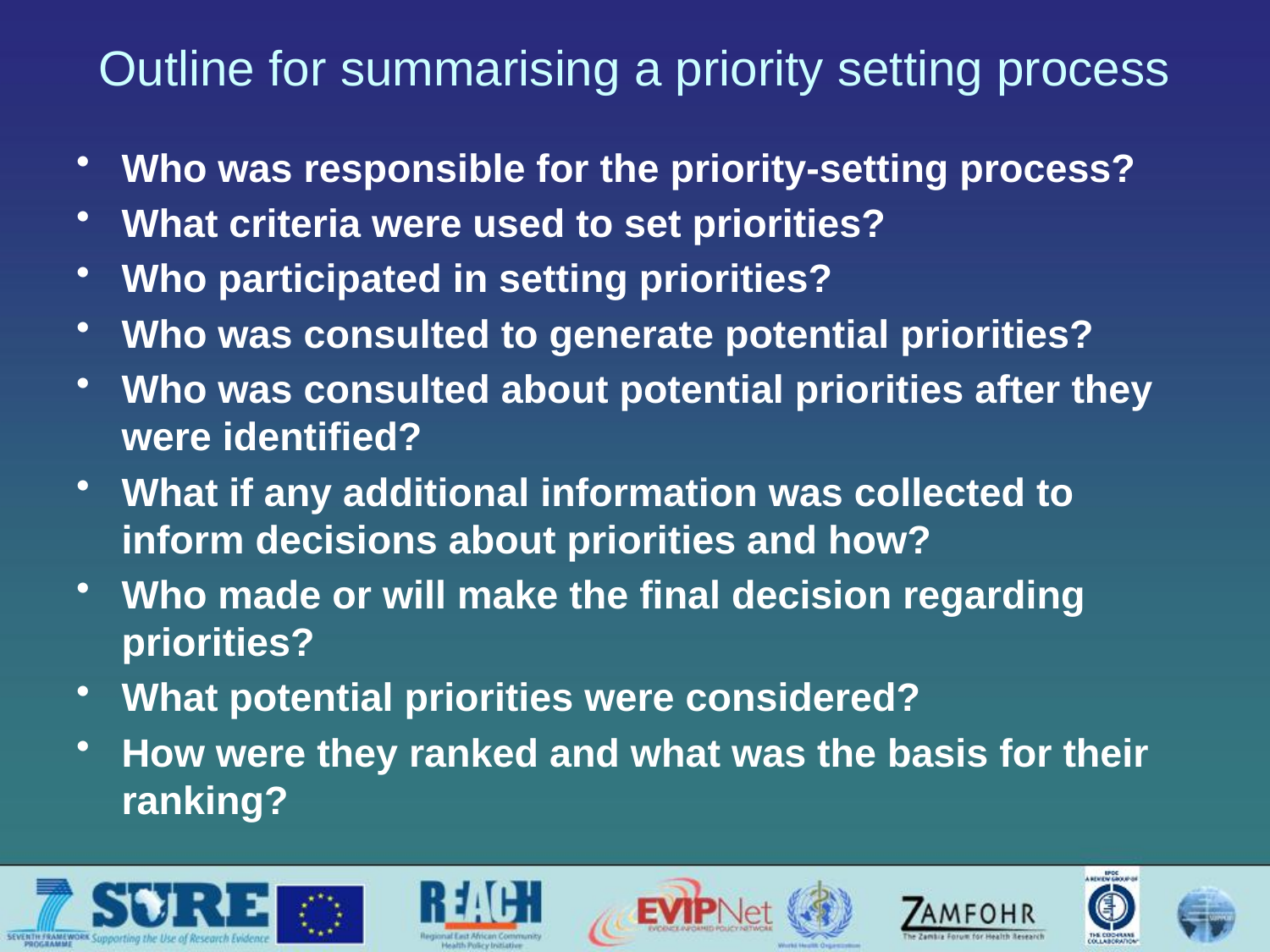

# Outline for summarising a priority setting process
Who was responsible for the priority-setting process?
What criteria were used to set priorities?
Who participated in setting priorities?
Who was consulted to generate potential priorities?
Who was consulted about potential priorities after they were identified?
What if any additional information was collected to inform decisions about priorities and how?
Who made or will make the final decision regarding priorities?
What potential priorities were considered?
How were they ranked and what was the basis for their ranking?